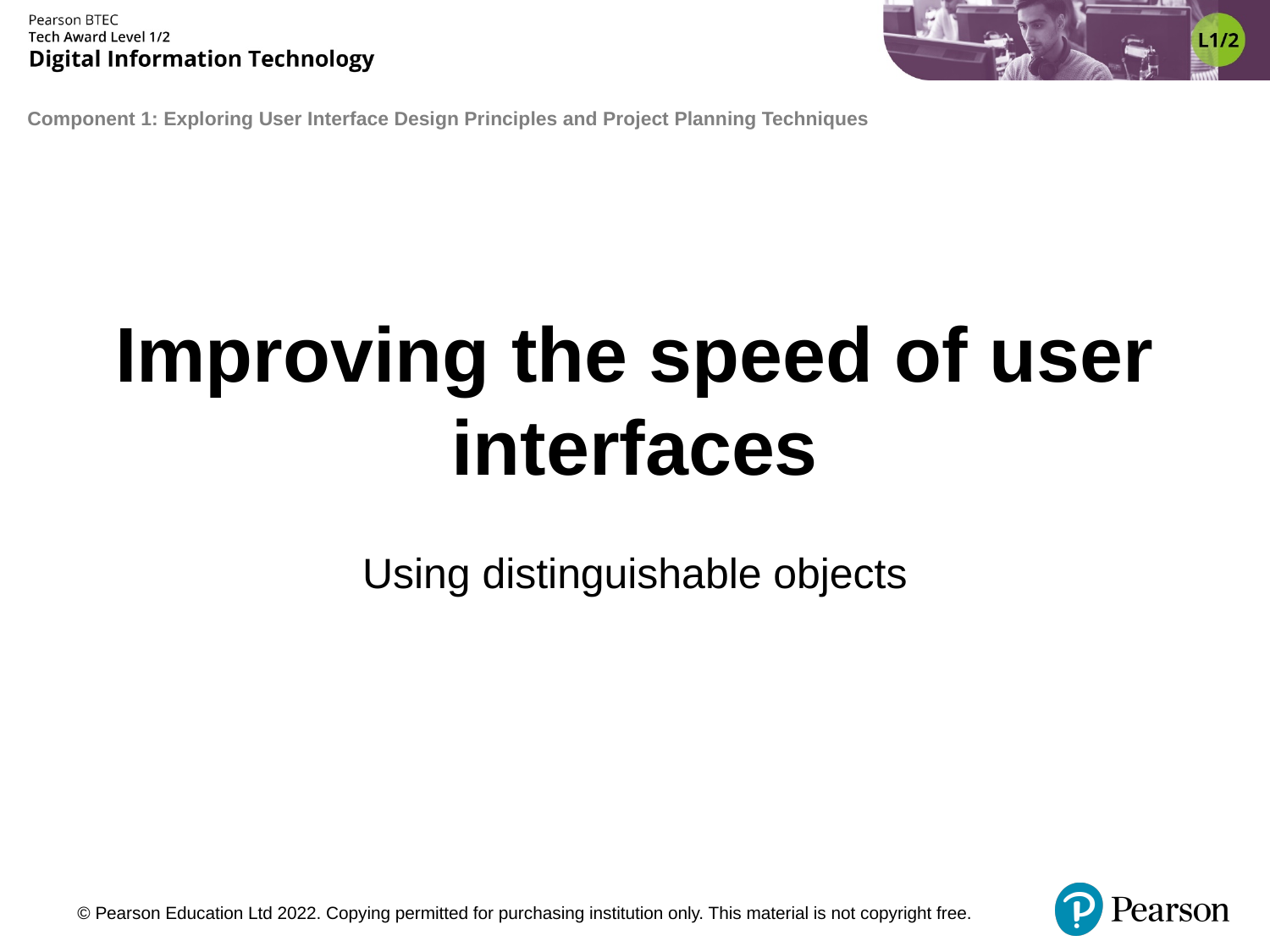

# Improving the speed of user interfaces
Using distinguishable objects